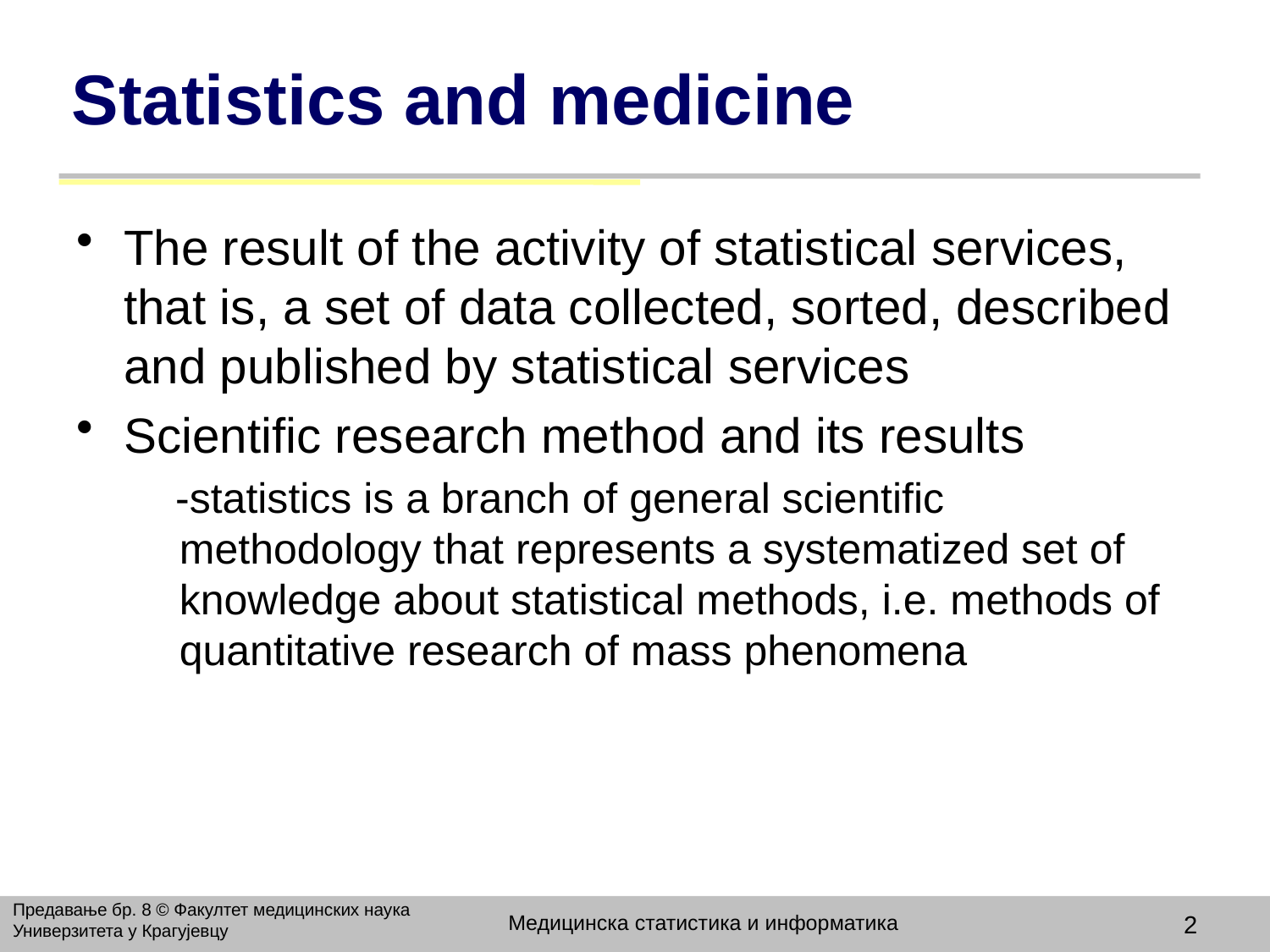

# Statistics and medicine
The result of the activity of statistical services, that is, a set of data collected, sorted, described and published by statistical services
Scientific research method and its results
   -statistics is a branch of general scientific methodology that represents a systematized set of knowledge about statistical methods, i.e. methods of quantitative research of mass phenomena
Предавање бр. 8 © Факултет медицинских наука Универзитета у Крагујевцу
Медицинска статистика и информатика
2